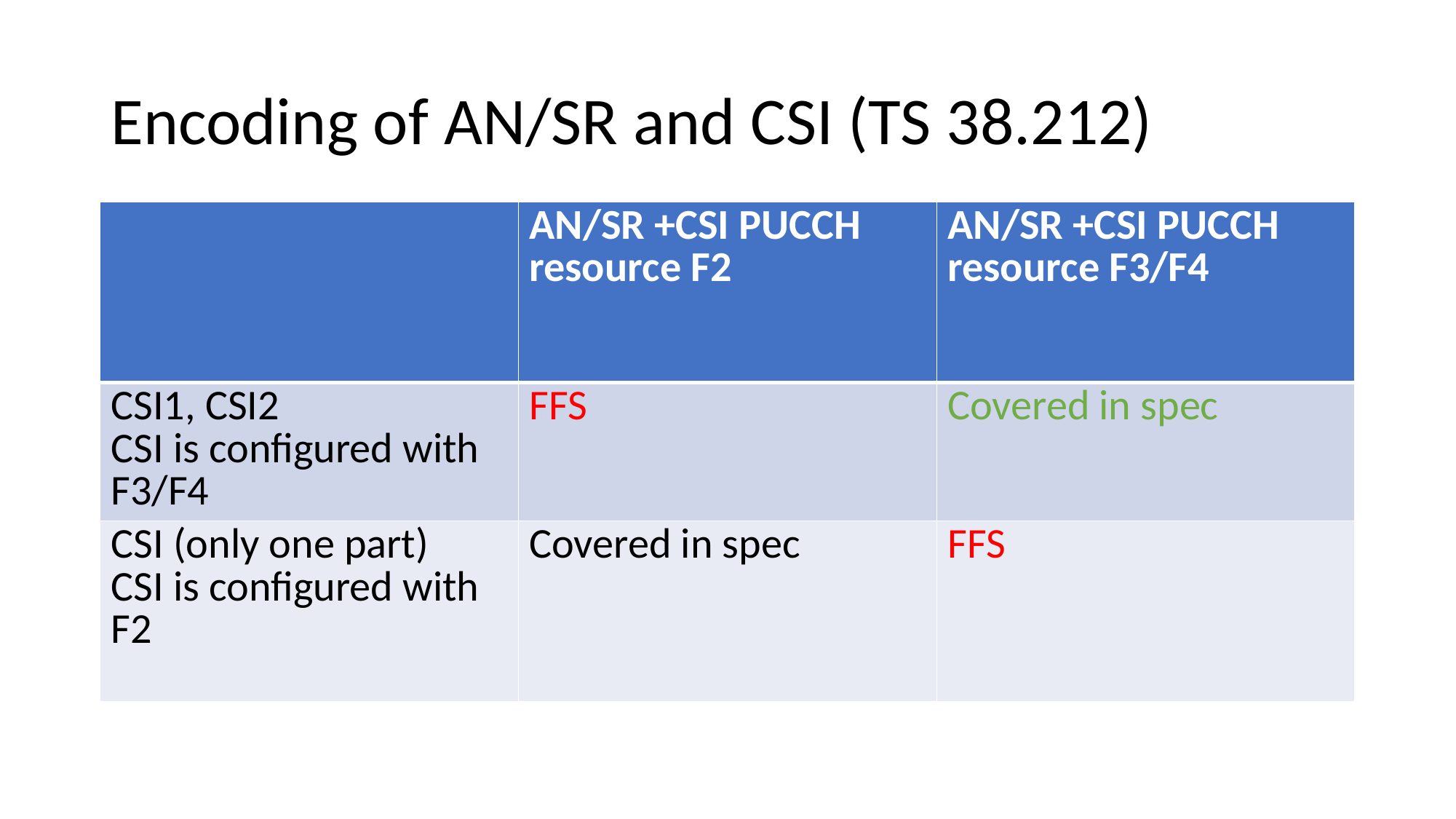

# Encoding of AN/SR and CSI (TS 38.212)
|  | AN/SR +CSI PUCCH resource F2 | AN/SR +CSI PUCCH resource F3/F4 |
| --- | --- | --- |
| CSI1, CSI2 CSI is configured with F3/F4 | FFS | Covered in spec |
| CSI (only one part) CSI is configured with F2 | Covered in spec | FFS |